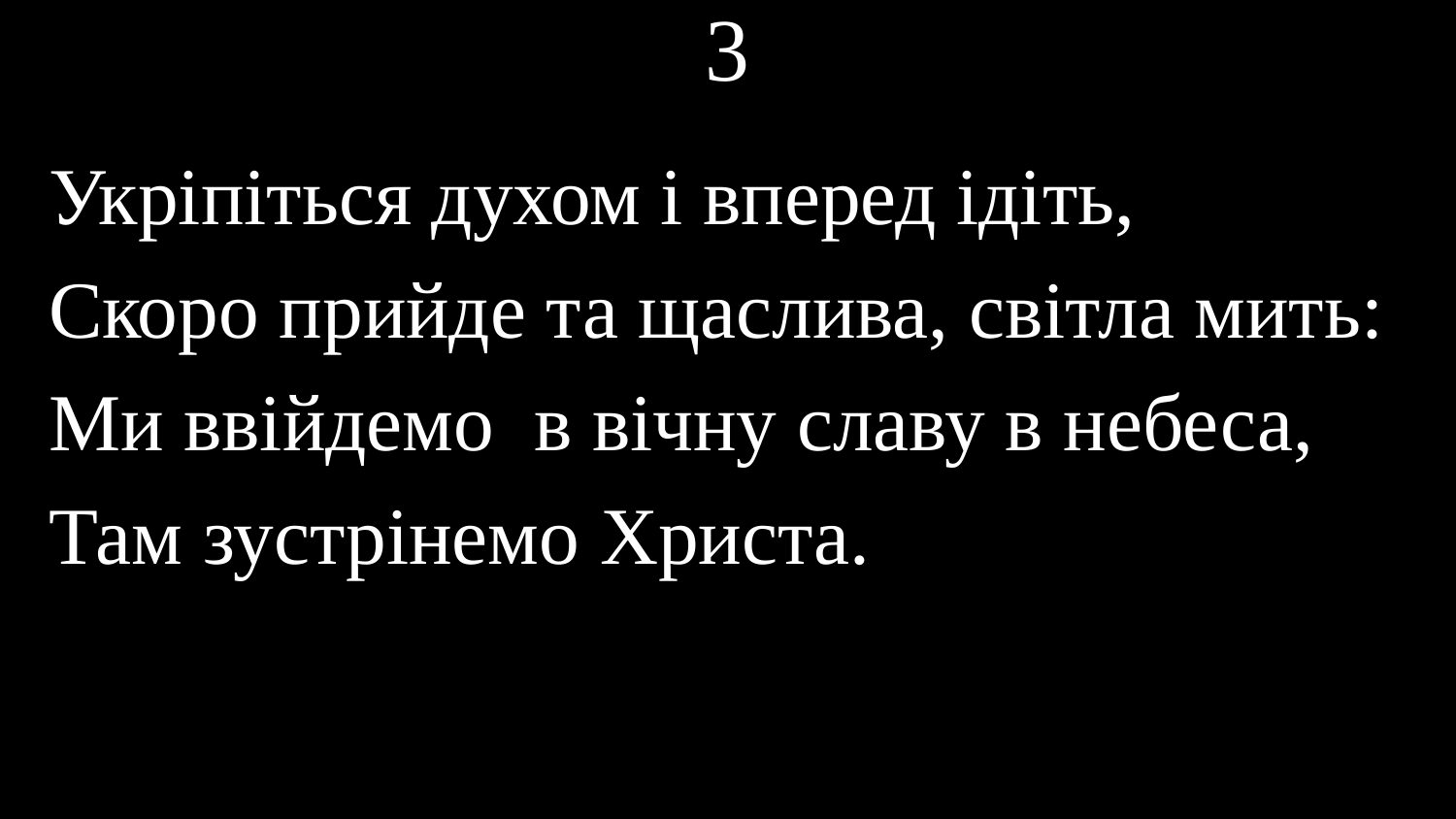

# 3
Укріпіться духом і вперед ідіть,
Скоро прийде та щаслива, світла мить:
Ми ввійдемо  в вічну славу в небеса,
Там зустрінемо Христа.